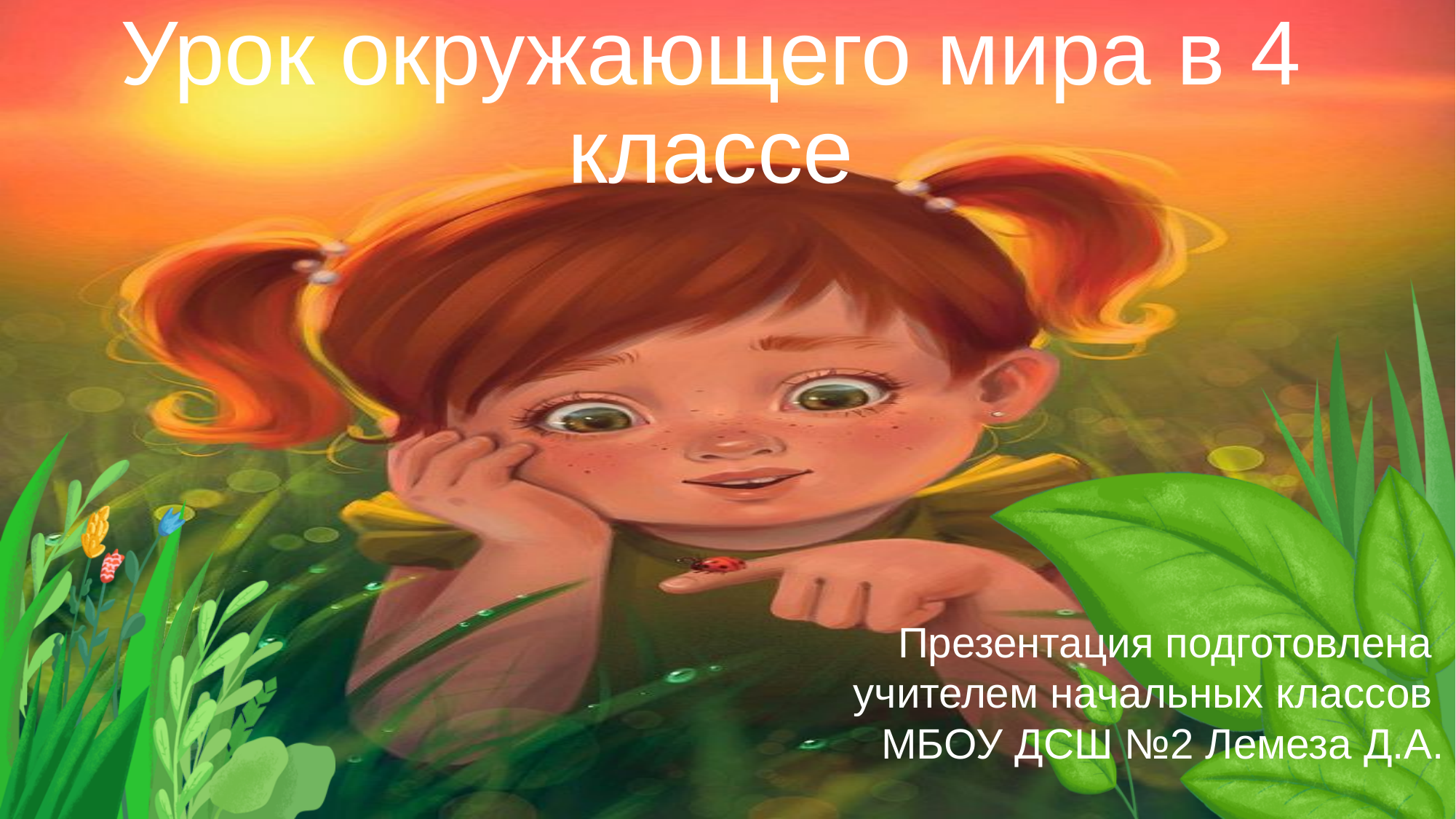

# Урок окружающего мира в 4 классе
Презентация подготовлена
учителем начальных классов
МБОУ ДСШ №2 Лемеза Д.А.